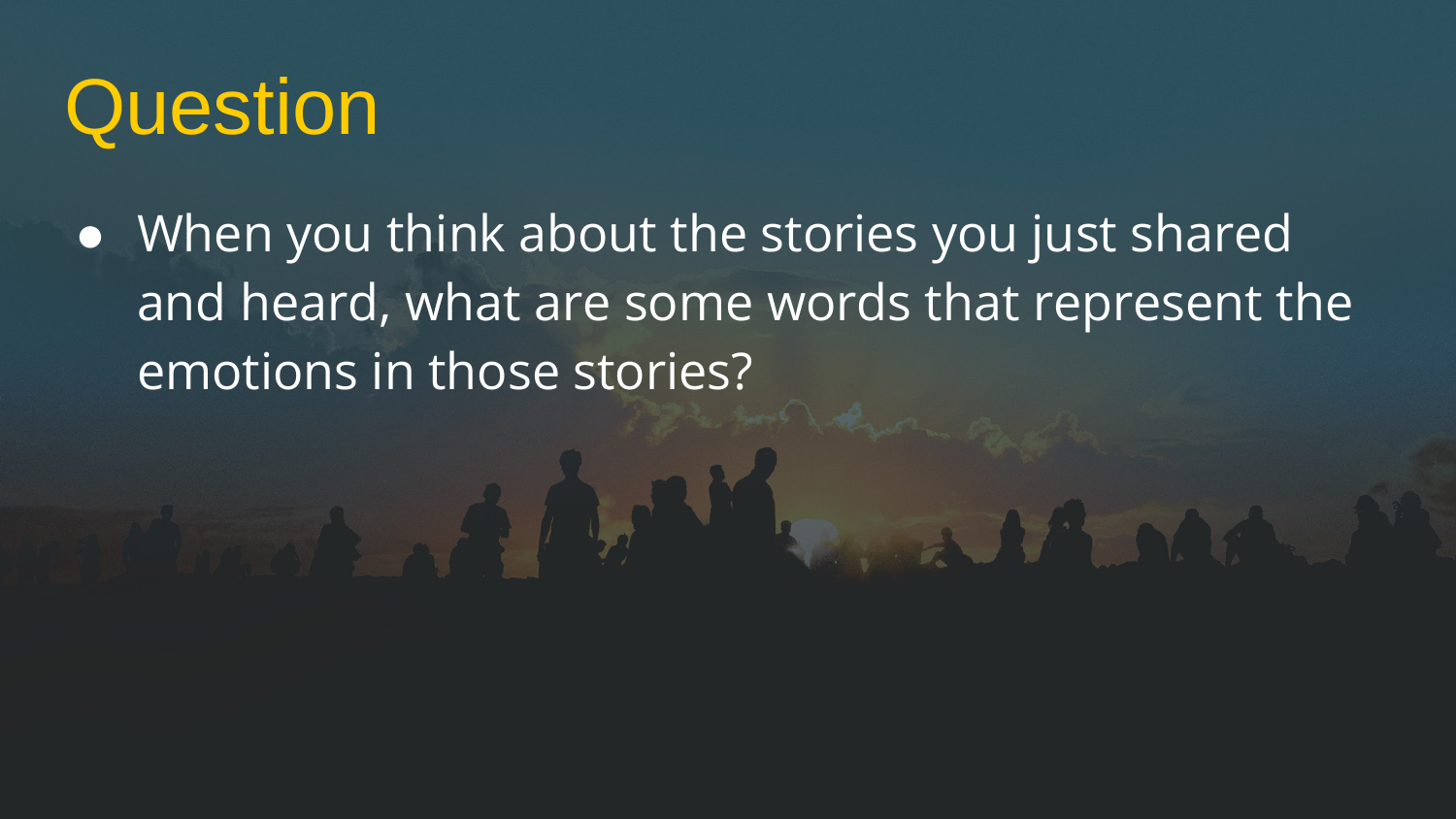

# Question
When you think about the stories you just shared and heard, what are some words that represent the emotions in those stories?